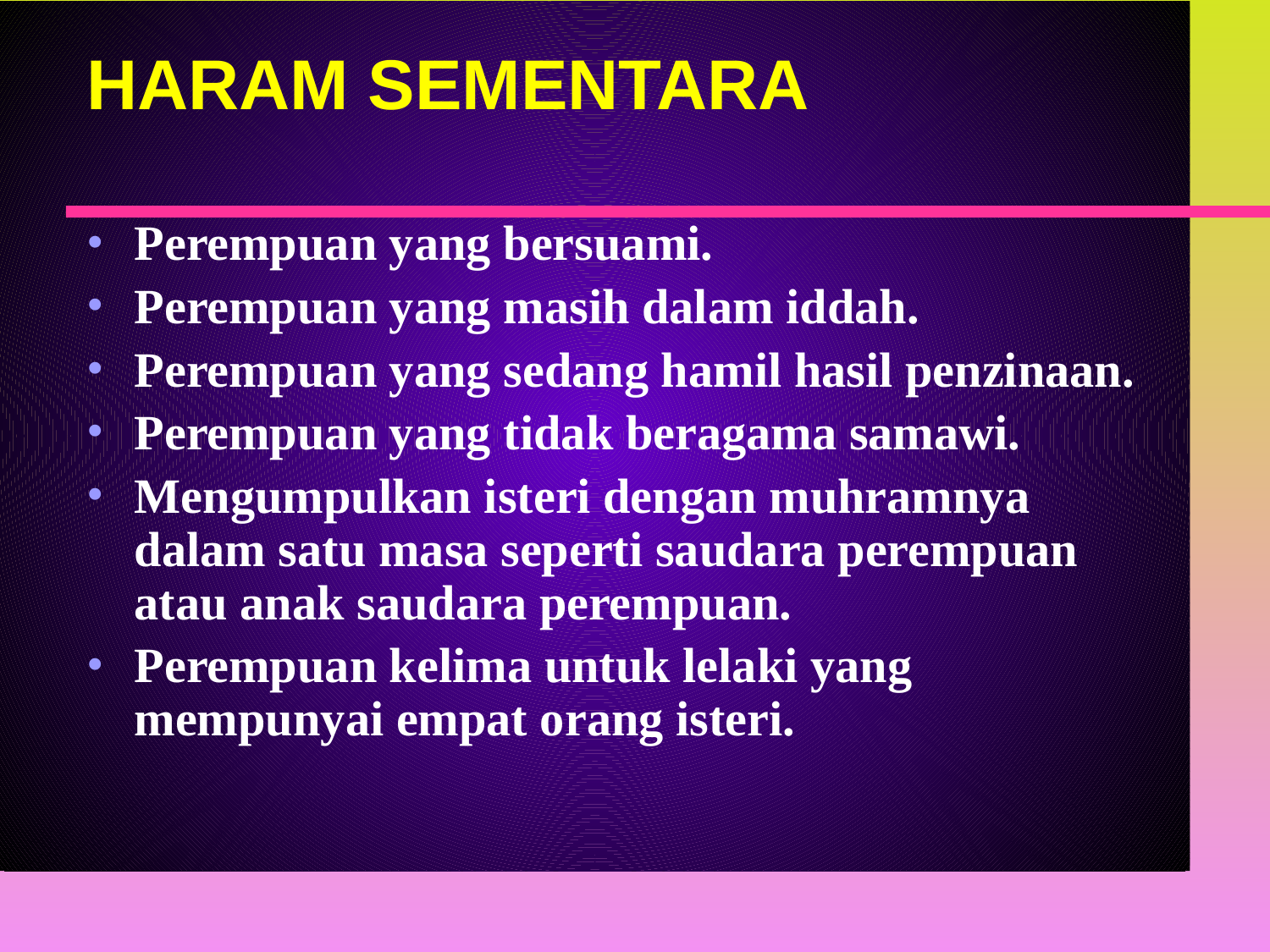

# HARAM SEMENTARA
Perempuan yang bersuami.
Perempuan yang masih dalam iddah.
Perempuan yang sedang hamil hasil penzinaan.
Perempuan yang tidak beragama samawi.
Mengumpulkan isteri dengan muhramnya dalam satu masa seperti saudara perempuan atau anak saudara perempuan.
Perempuan kelima untuk lelaki yang mempunyai empat orang isteri.